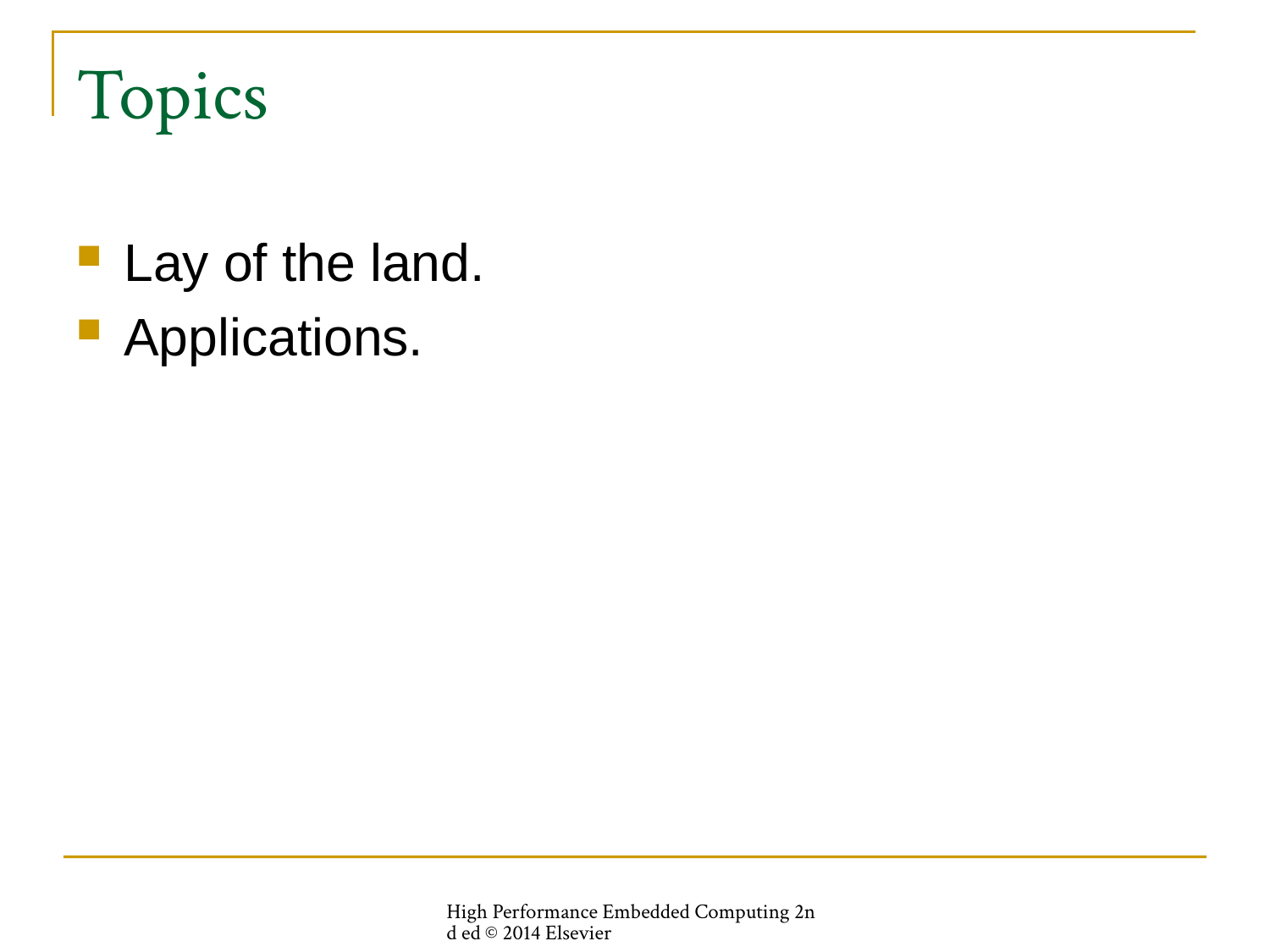

# Topics
Lay of the land.
Applications.
High Performance Embedded Computing 2nd ed © 2014 Elsevier